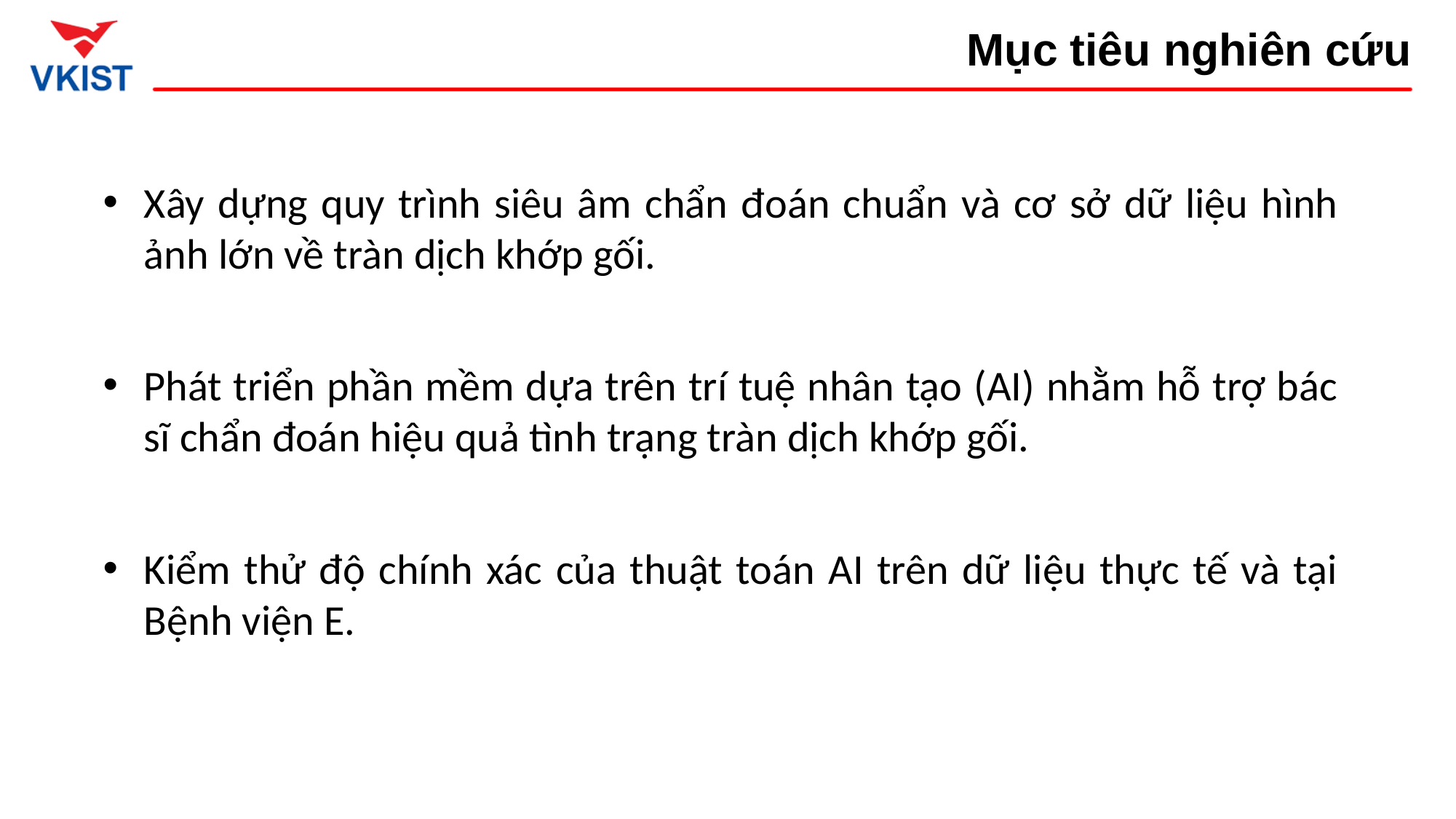

# Mục tiêu nghiên cứu
Xây dựng quy trình siêu âm chẩn đoán chuẩn và cơ sở dữ liệu hình ảnh lớn về tràn dịch khớp gối.

Phát triển phần mềm dựa trên trí tuệ nhân tạo (AI) nhằm hỗ trợ bác sĩ chẩn đoán hiệu quả tình trạng tràn dịch khớp gối.

Kiểm thử độ chính xác của thuật toán AI trên dữ liệu thực tế và tại Bệnh viện E.